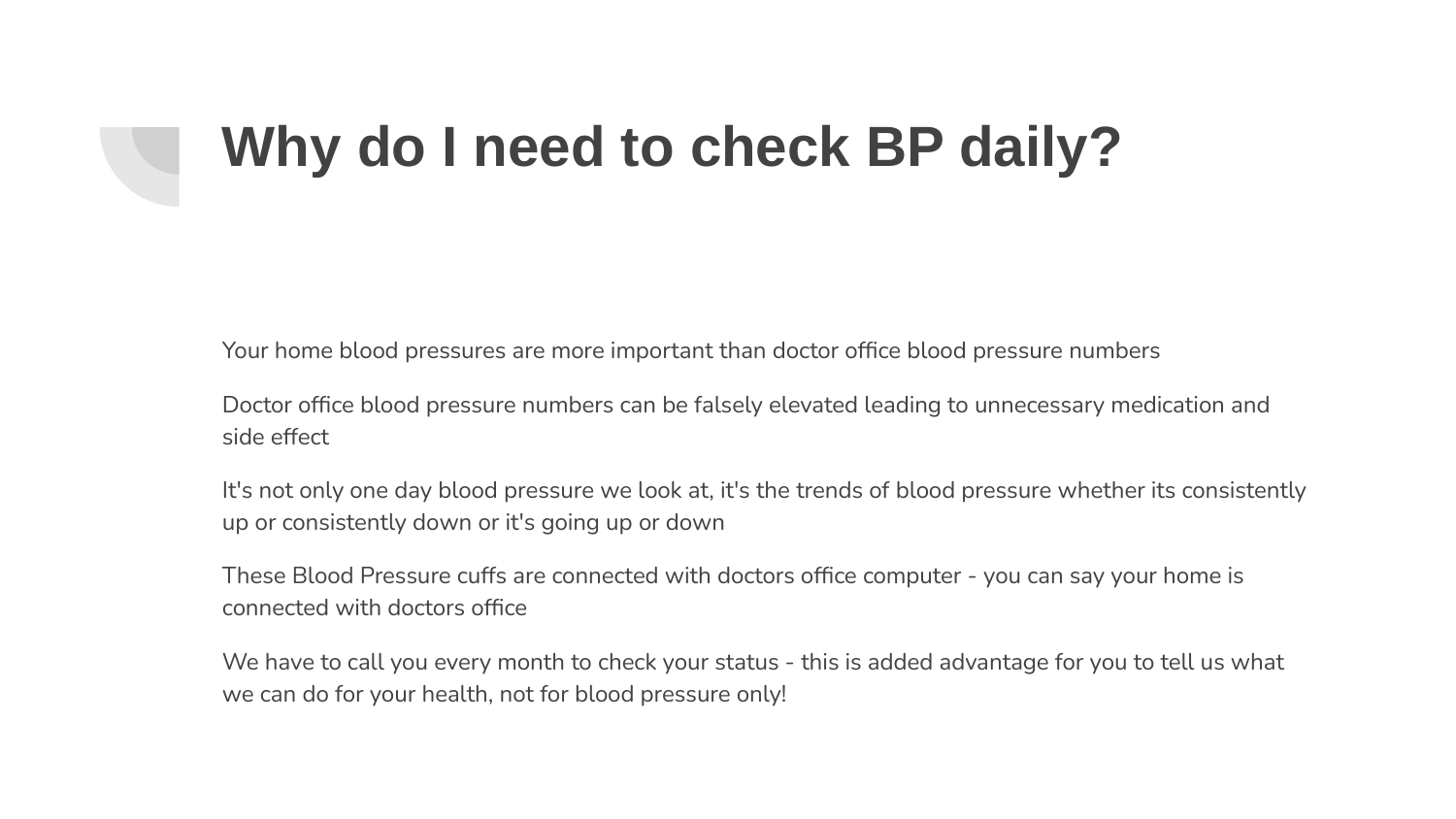

# Why do I need to check BP daily?
Your home blood pressures are more important than doctor office blood pressure numbers
Doctor office blood pressure numbers can be falsely elevated leading to unnecessary medication and side effect
It's not only one day blood pressure we look at, it's the trends of blood pressure whether its consistently up or consistently down or it's going up or down
These Blood Pressure cuffs are connected with doctors office computer - you can say your home is connected with doctors office
We have to call you every month to check your status - this is added advantage for you to tell us what we can do for your health, not for blood pressure only!